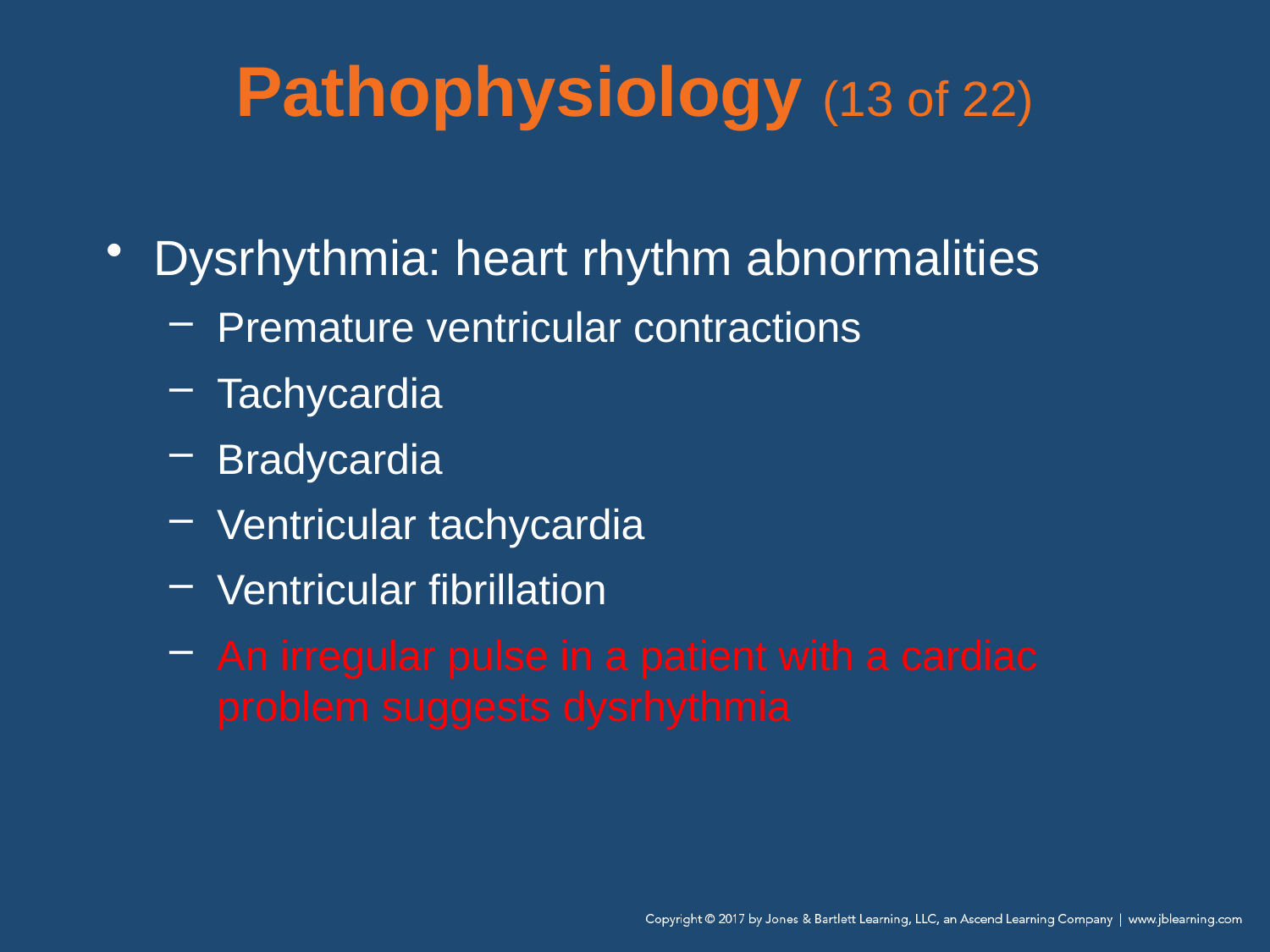

# Pathophysiology (13 of 22)
Dysrhythmia: heart rhythm abnormalities
Premature ventricular contractions
Tachycardia
Bradycardia
Ventricular tachycardia
Ventricular fibrillation
An irregular pulse in a patient with a cardiac problem suggests dysrhythmia